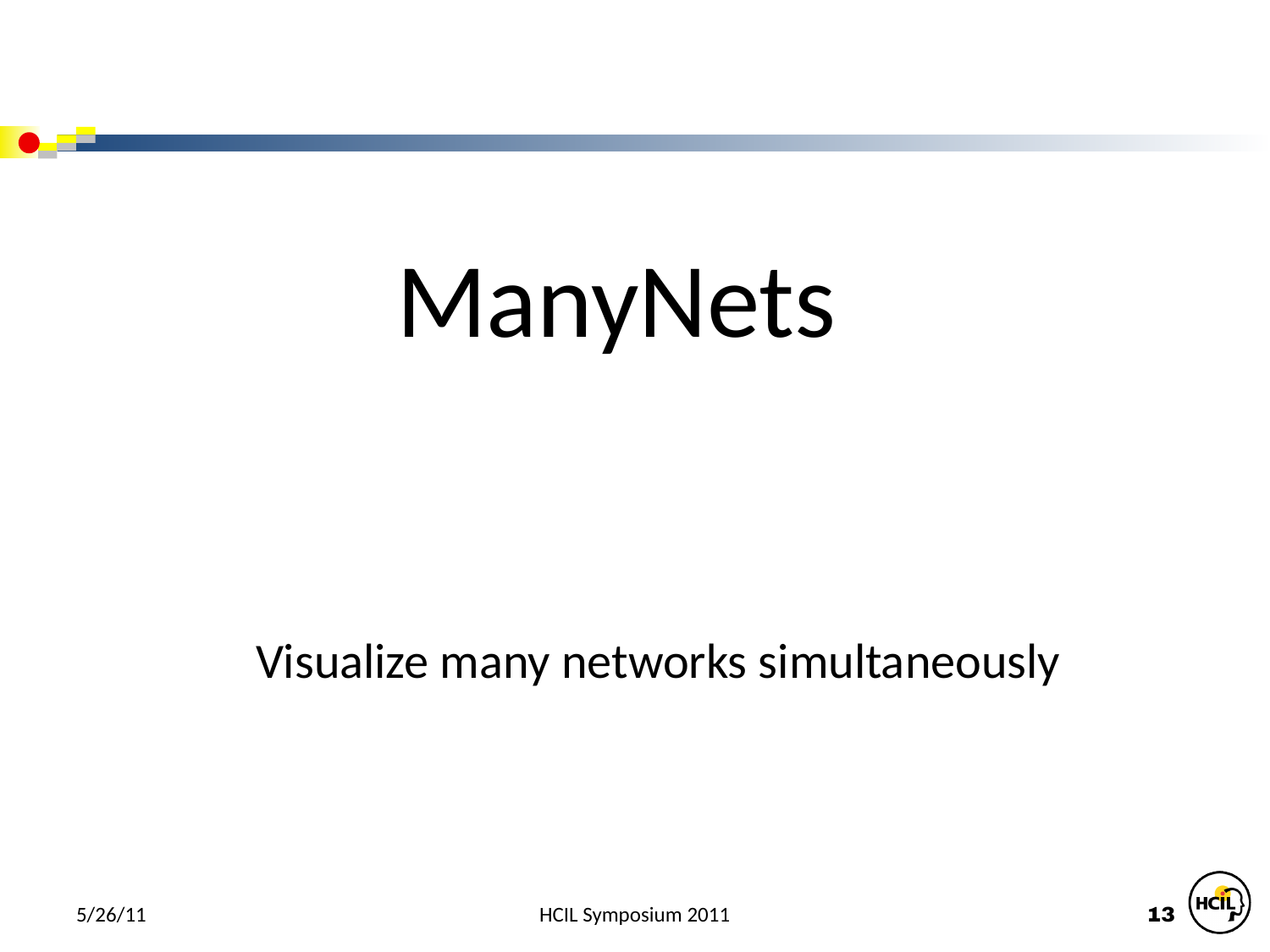

# ManyNets
Visualize many networks simultaneously
5/26/11
HCIL Symposium 2011
13